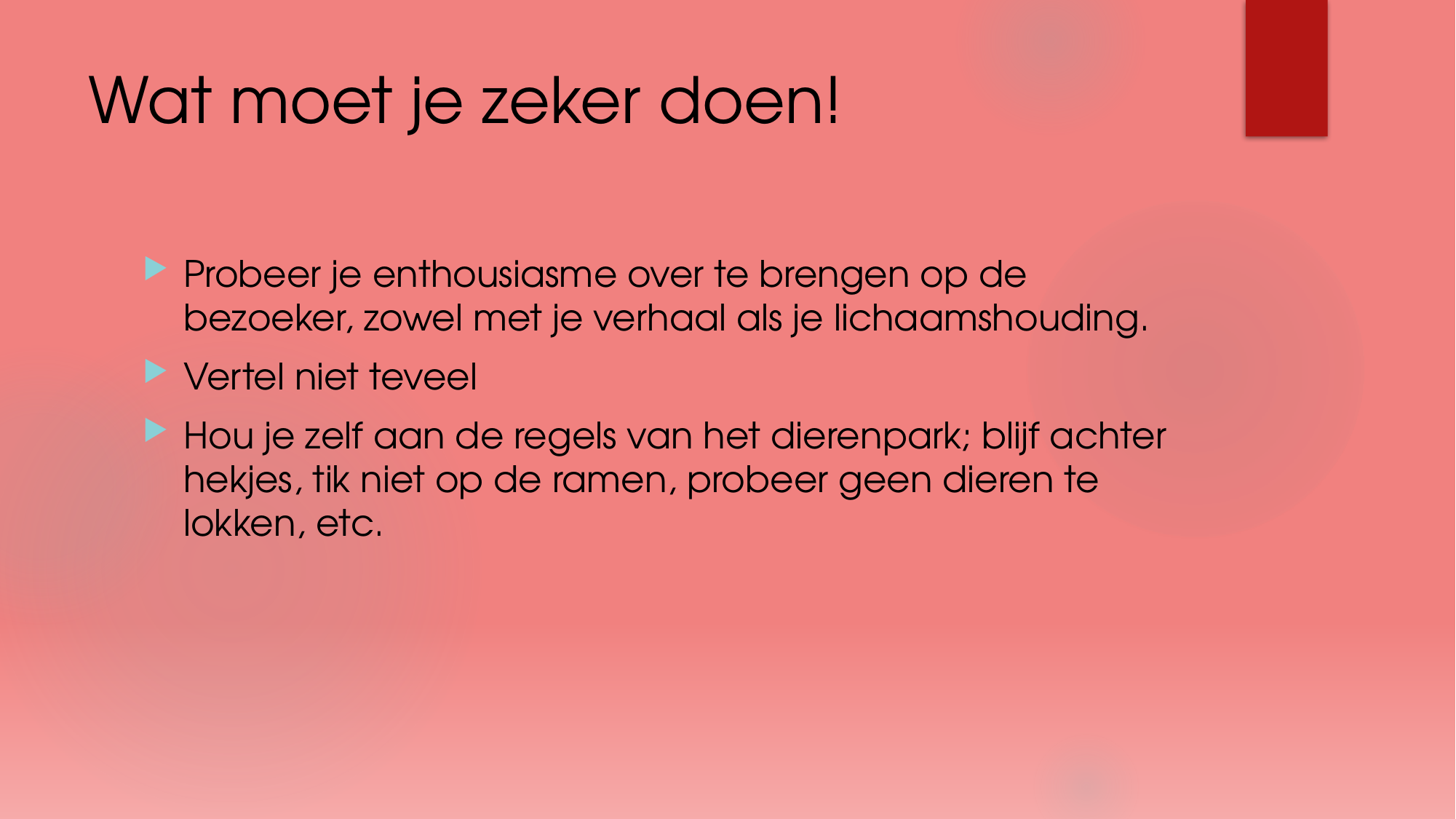

# Wat moet je zeker doen!
Probeer je enthousiasme over te brengen op de bezoeker, zowel met je verhaal als je lichaamshouding.
Vertel niet teveel
Hou je zelf aan de regels van het dierenpark; blijf achter hekjes, tik niet op de ramen, probeer geen dieren te lokken, etc.